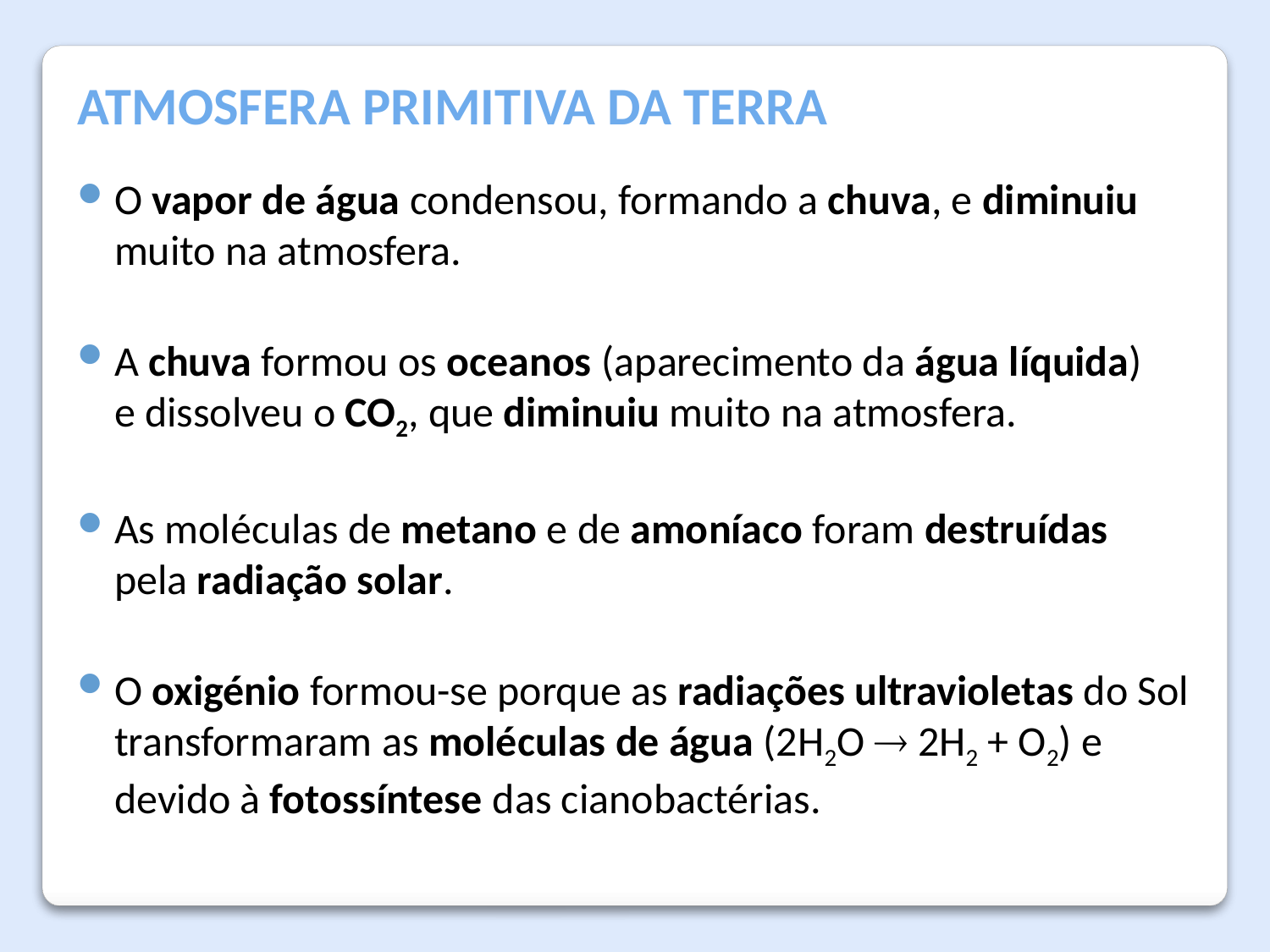

Atmosfera Primitiva da Terra

O vapor de água condensou, formando a chuva, e diminuiu muito na atmosfera.

A chuva formou os oceanos (aparecimento da água líquida)
e dissolveu o CO2, que diminuiu muito na atmosfera.

As moléculas de metano e de amoníaco foram destruídas
pela radiação solar.

O oxigénio formou-se porque as radiações ultravioletas do Sol transformaram as moléculas de água (2H2O → 2H2 + O2) e
devido à fotossíntese das cianobactérias.